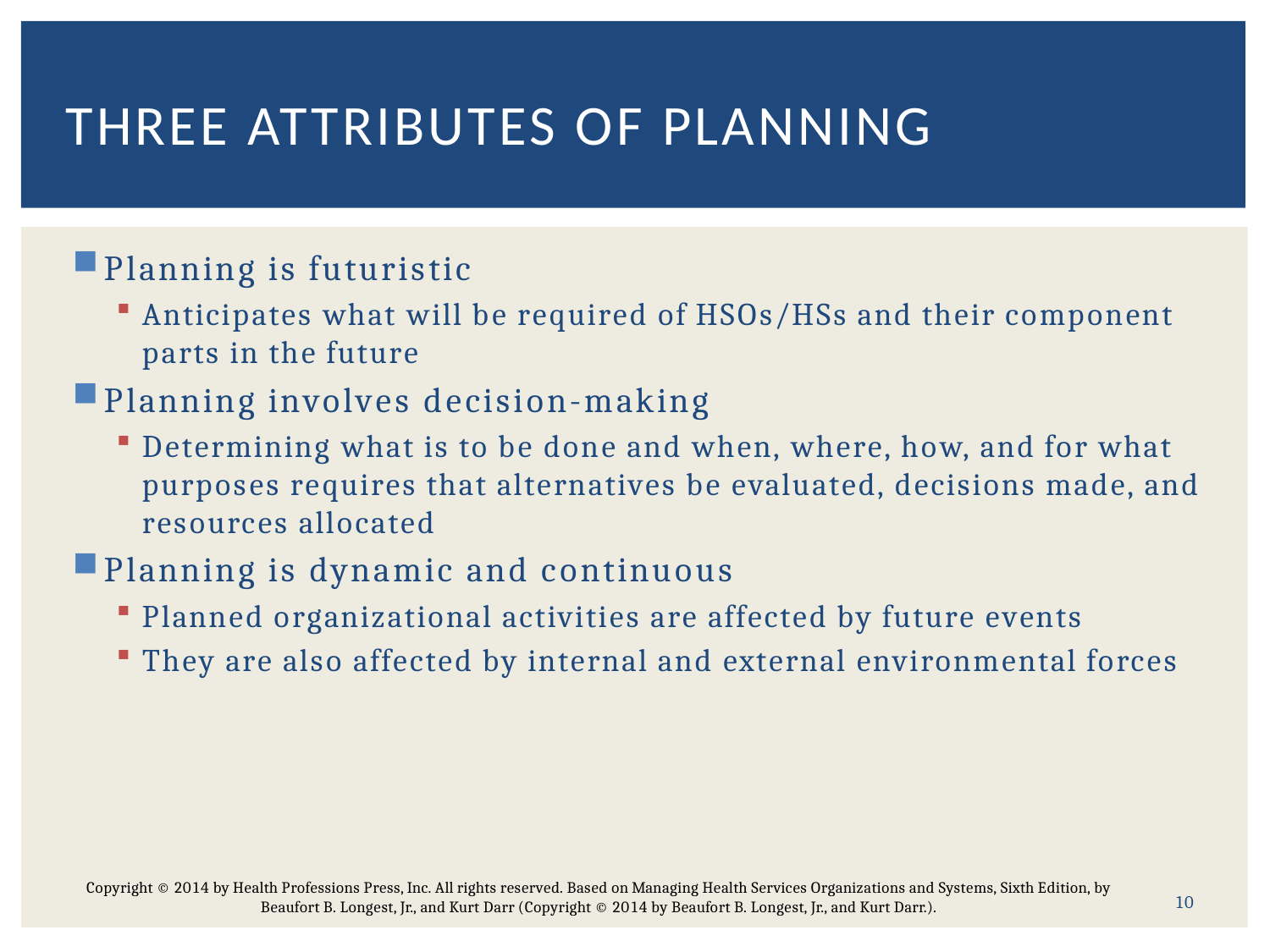

# Three attributes of planning
Planning is futuristic
Anticipates what will be required of HSOs/HSs and their component parts in the future
Planning involves decision-making
Determining what is to be done and when, where, how, and for what purposes requires that alternatives be evaluated, decisions made, and resources allocated
Planning is dynamic and continuous
Planned organizational activities are affected by future events
They are also affected by internal and external environmental forces

10